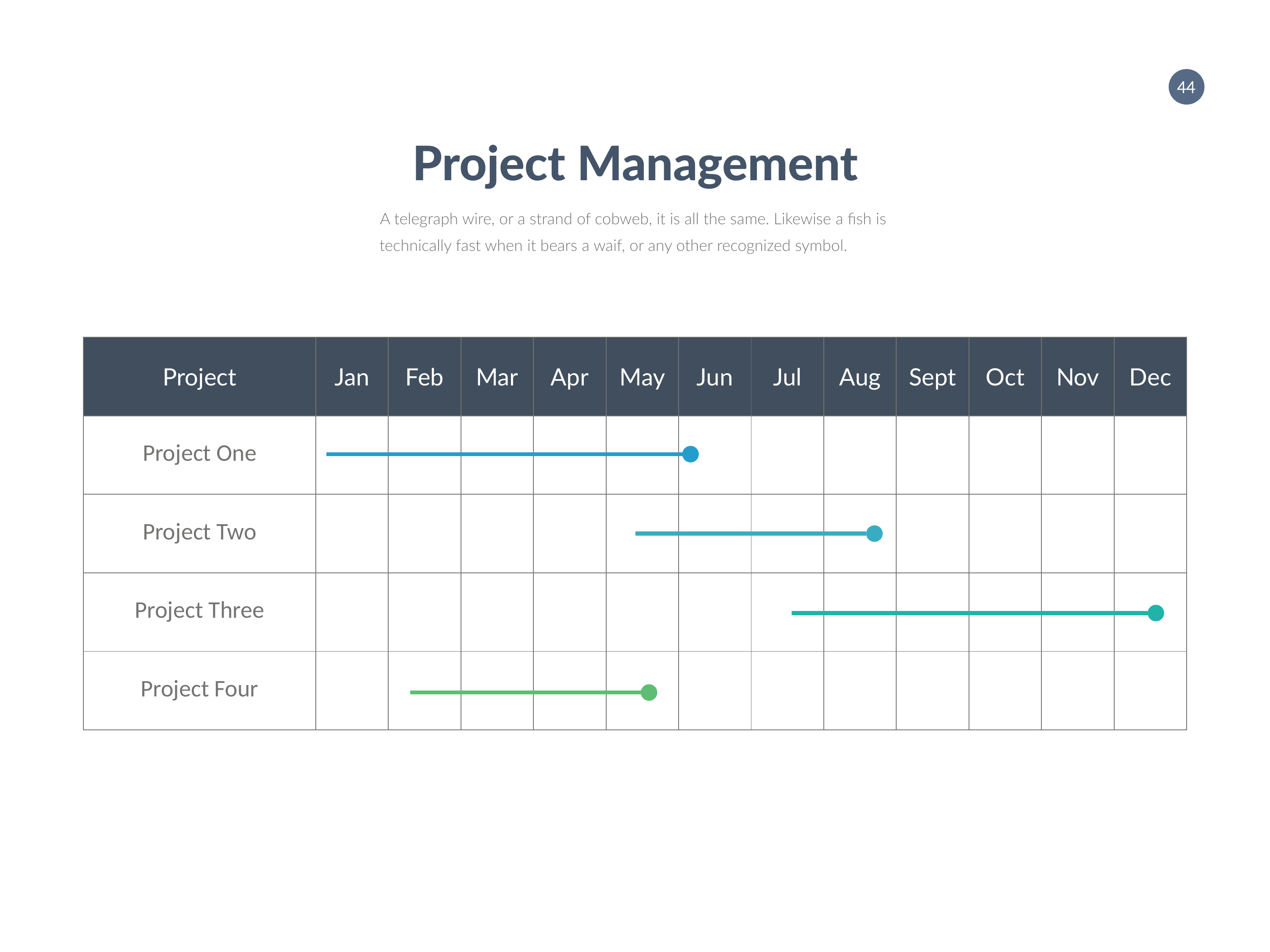

Project Management
A telegraph wire, or a strand of cobweb, it is all the same. Likewise a fish is technically fast when it bears a waif, or any other recognized symbol.
| Project | Jan | Feb | Mar | Apr | May | Jun | Jul | Aug | Sept | Oct | Nov | Dec |
| --- | --- | --- | --- | --- | --- | --- | --- | --- | --- | --- | --- | --- |
| Project One |  |  |  |  |  |  |  |  |  |  |  |  |
| Project Two |  |  |  |  |  |  |  |  |  |  |  |  |
| Project Three |  |  |  |  |  |  |  |  |  |  |  |  |
| Project Four |  |  |  |  |  |  |  |  |  |  |  |  |